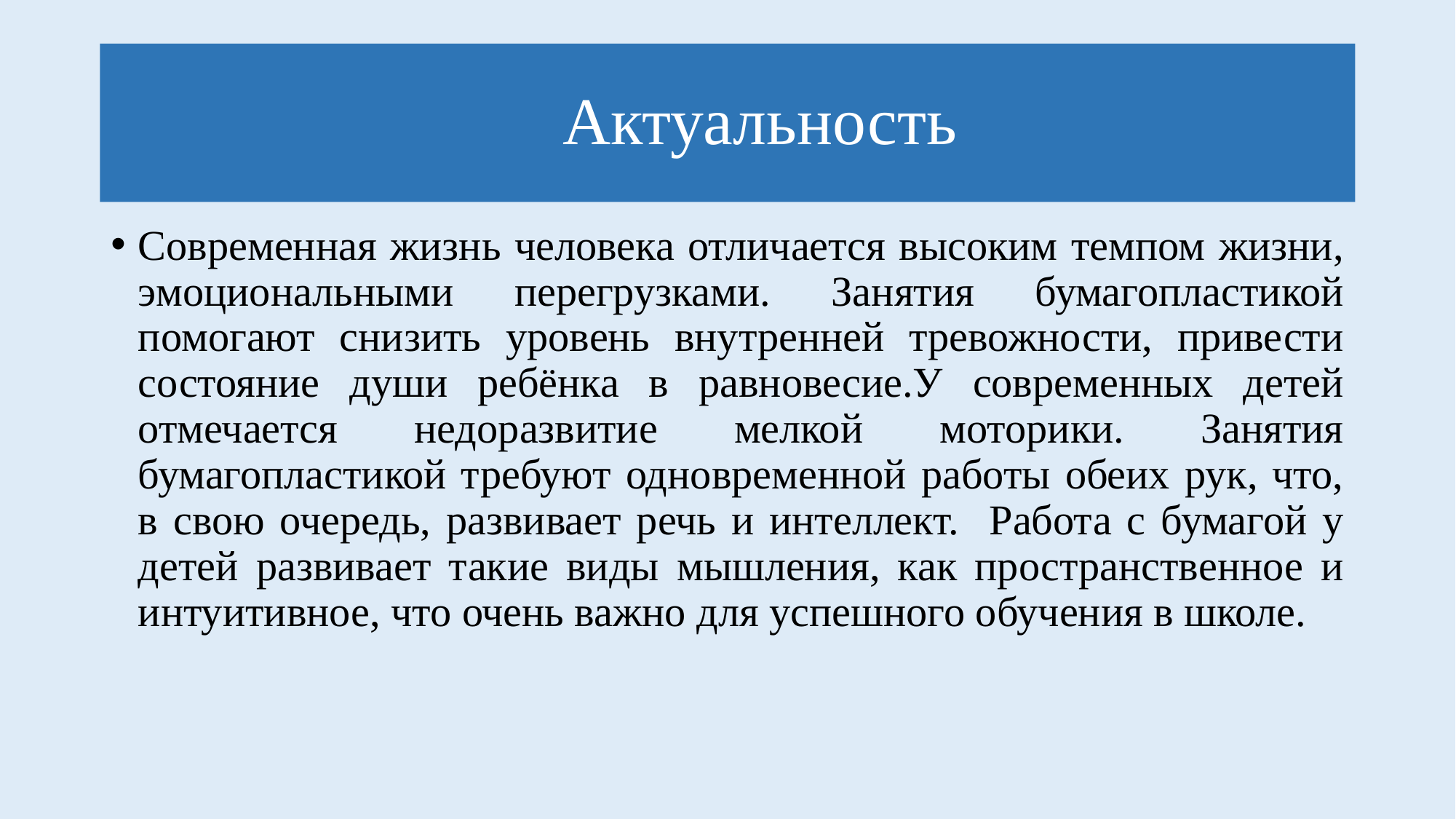

# Актуальность
Современная жизнь человека отличается высоким темпом жизни, эмоциональными перегрузками. Занятия бумагопластикой помогают снизить уровень внутренней тревожности, привести состояние души ребёнка в равновесие.У современных детей отмечается недоразвитие мелкой моторики. Занятия бумагопластикой требуют одновременной работы обеих рук, что, в свою очередь, развивает речь и интеллект.  Работа с бумагой у детей развивает такие виды мышления, как пространственное и интуитивное, что очень важно для успешного обучения в школе.